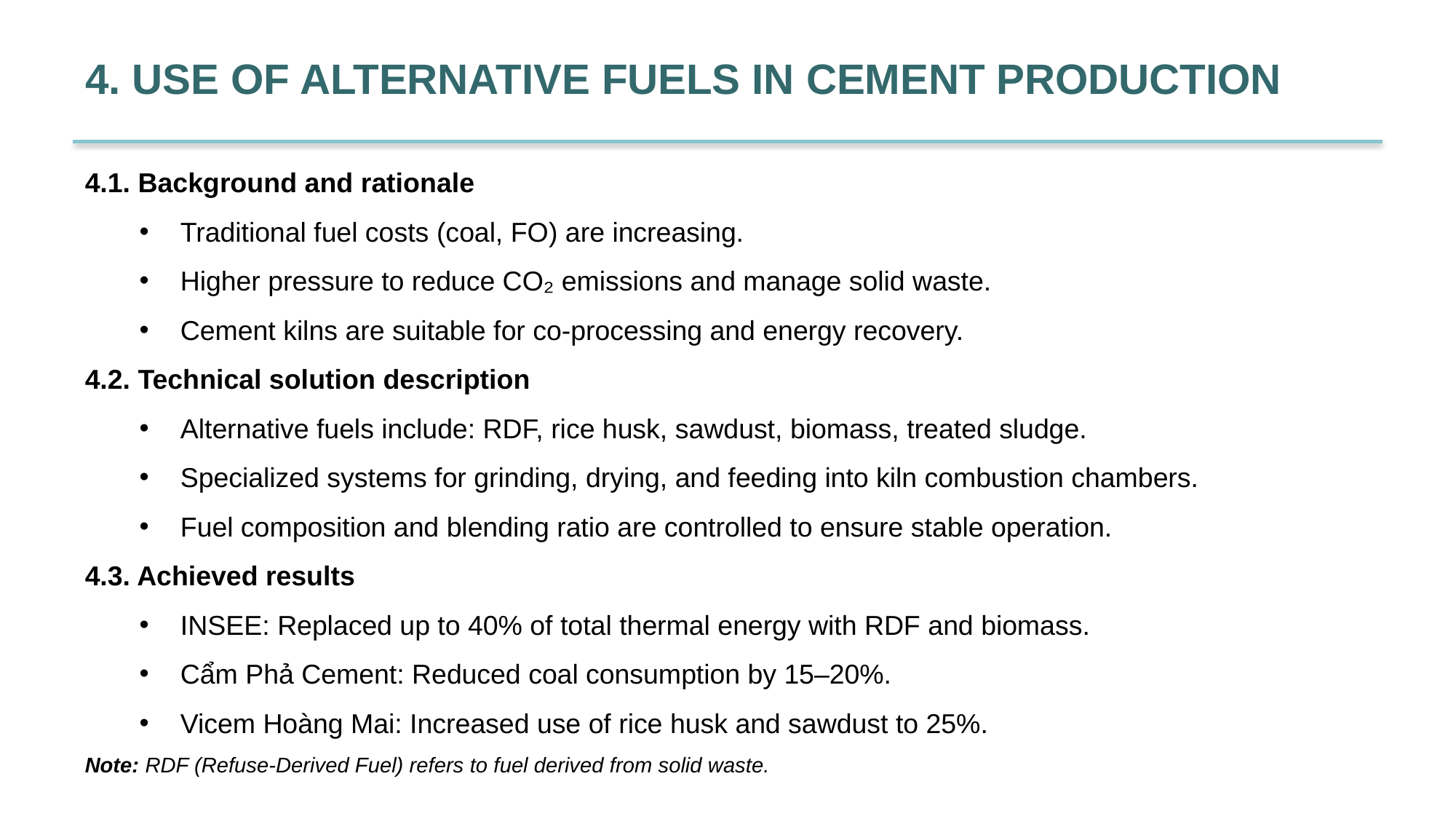

4. USE OF ALTERNATIVE FUELS IN CEMENT PRODUCTION
4.1. Background and rationale
Traditional fuel costs (coal, FO) are increasing.
Higher pressure to reduce CO₂ emissions and manage solid waste.
Cement kilns are suitable for co-processing and energy recovery.
4.2. Technical solution description
Alternative fuels include: RDF, rice husk, sawdust, biomass, treated sludge.
Specialized systems for grinding, drying, and feeding into kiln combustion chambers.
Fuel composition and blending ratio are controlled to ensure stable operation.
4.3. Achieved results
INSEE: Replaced up to 40% of total thermal energy with RDF and biomass.
Cẩm Phả Cement: Reduced coal consumption by 15–20%.
Vicem Hoàng Mai: Increased use of rice husk and sawdust to 25%.
Note: RDF (Refuse-Derived Fuel) refers to fuel derived from solid waste.